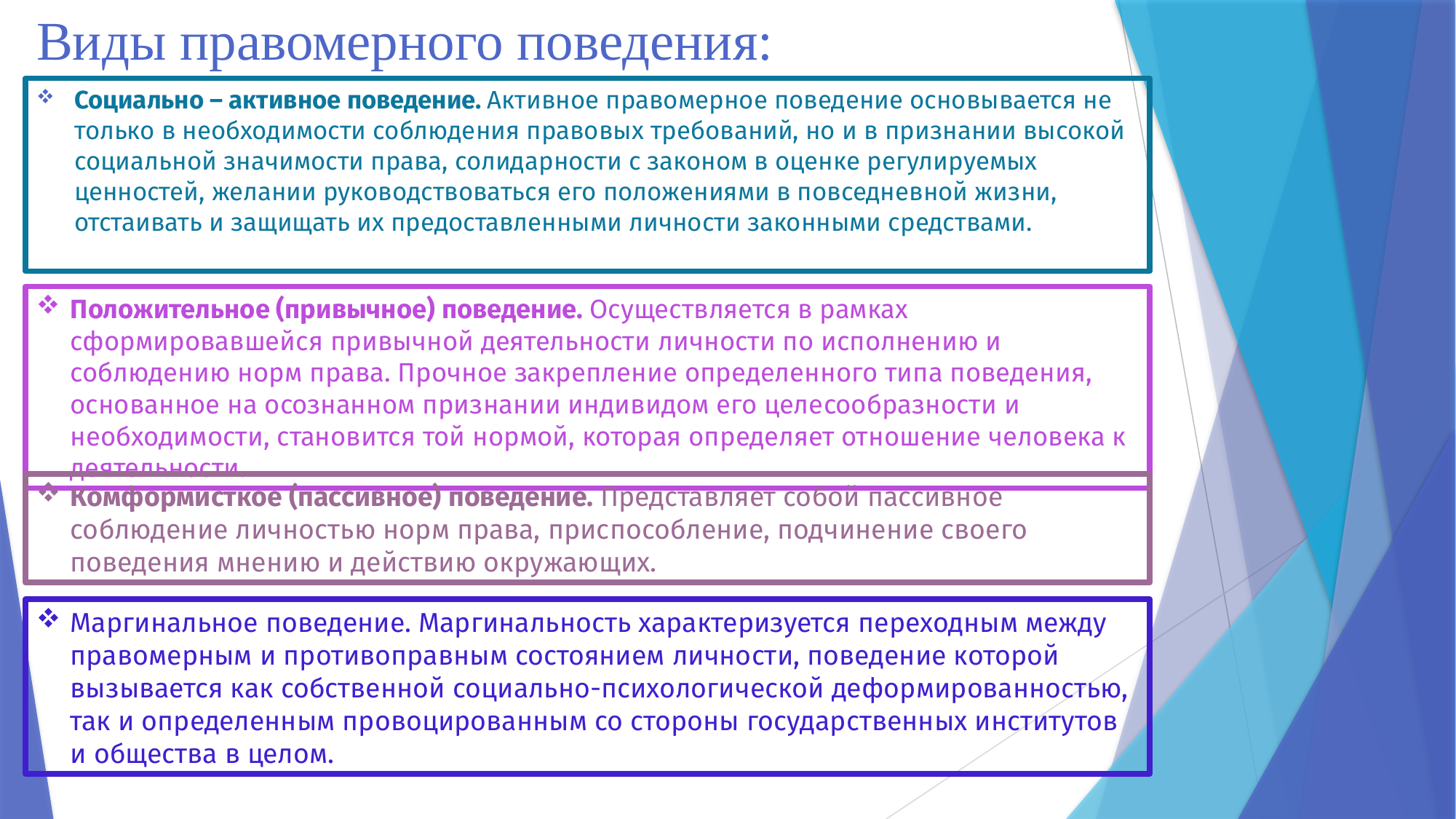

# Виды правомерного поведения:
Социально – активное поведение. Активное правомерное поведение основывается не только в необходимости соблюдения правовых требований, но и в признании высокой социальной значимости права, солидарности с законом в оценке регулируемых ценностей, желании руководствоваться его положениями в повседневной жизни, отстаивать и защищать их предоставленными личности законными средствами.
Положительное (привычное) поведение. Осуществляется в рамках сформировавшейся привычной деятельности личности по исполнению и соблюдению норм права. Прочное закрепление определенного типа поведения, основанное на осознанном признании индивидом его целесообразности и необходимости, становится той нормой, которая определяет отношение человека к деятельности.
Комформисткое (пассивное) поведение. Представляет собой пассивное соблюдение личностью норм права, приспособление, подчинение своего поведения мнению и действию окружающих.
Маргинальное поведение. Маргинальность характеризуется переходным между правомерным и противоправным состоянием личности, поведение которой вызывается как собственной социально-психологической деформированностью, так и определенным провоцированным со стороны государственных институтов и общества в целом.